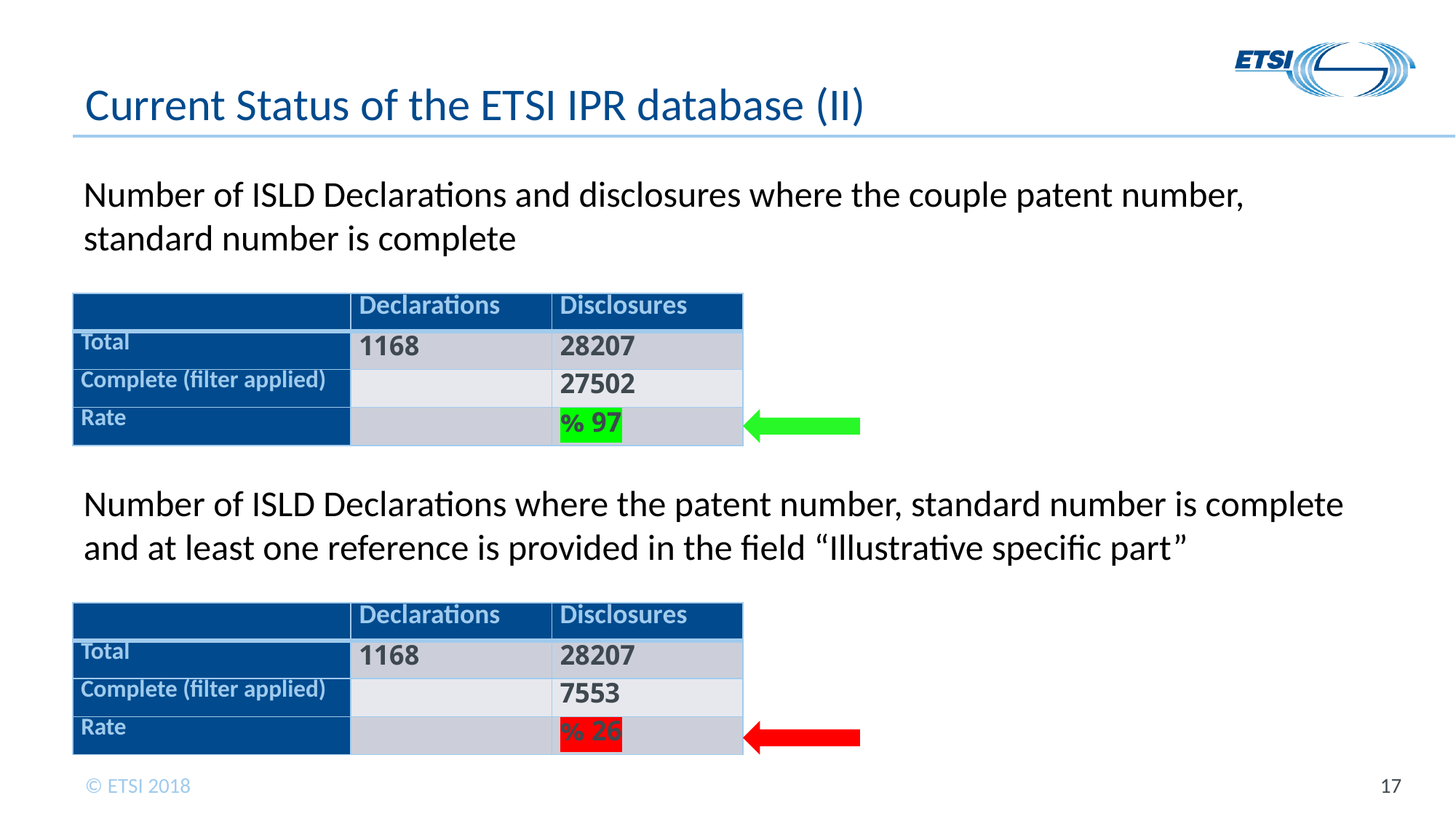

# Current Status of the ETSI IPR database (II)
Number of ISLD Declarations and disclosures where the couple patent number,
standard number is complete
|  | Declarations | Disclosures |
| --- | --- | --- |
| Total | 1168 | 28207 |
| Complete (filter applied) |  | 27502 |
| Rate |  | 97 % |

Number of ISLD Declarations where the patent number, standard number is complete and at least one reference is provided in the field “Illustrative specific part”
|  | Declarations | Disclosures |
| --- | --- | --- |
| Total | 1168 | 28207 |
| Complete (filter applied) |  | 7553 |
| Rate |  | 26 % |